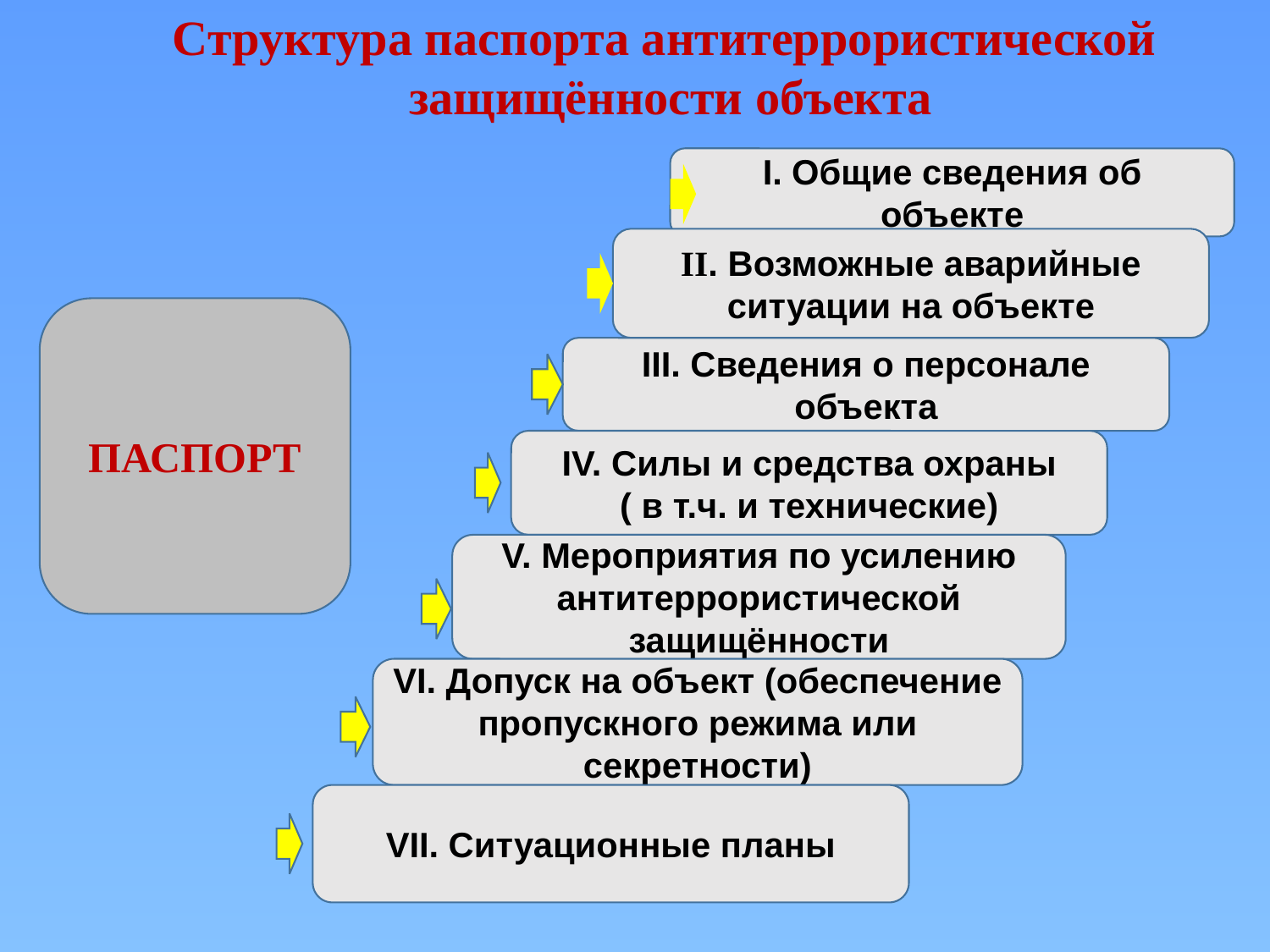

Структура паспорта антитеррористической
защищённости объекта
I. Общие сведения об объекте

II. Возможные аварийные ситуации на объекте

ПАСПОРТ
III. Сведения о персонале объекта

IV. Силы и средства охраны
( в т.ч. и технические)

V. Мероприятия по усилению антитеррористической защищённости

VI. Допуск на объект (обеспечение
пропускного режима или секретности)

VII. Ситуационные планы